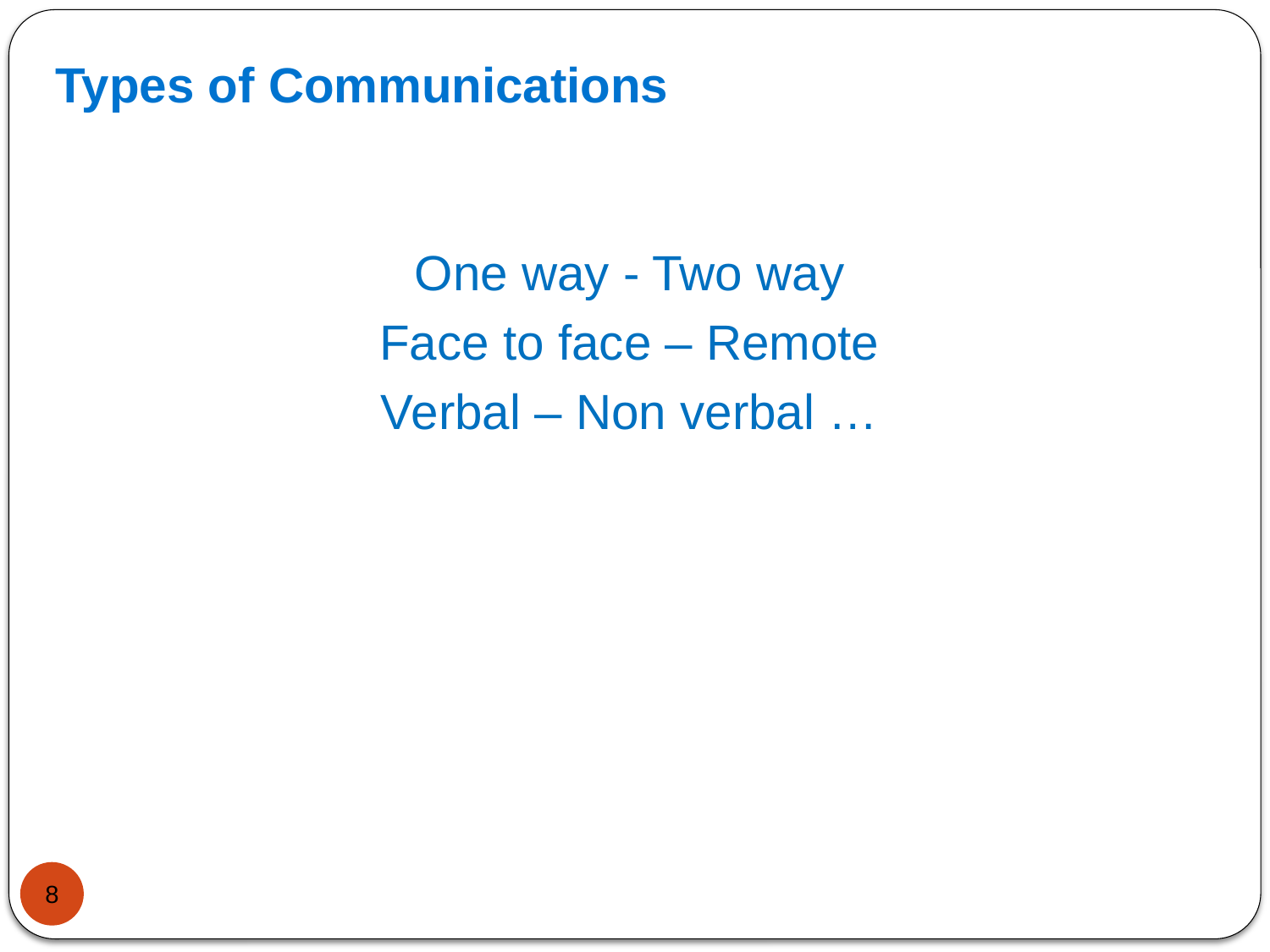

Types of Communications

One way - Two way
Face to face – Remote
Verbal – Non verbal …

8